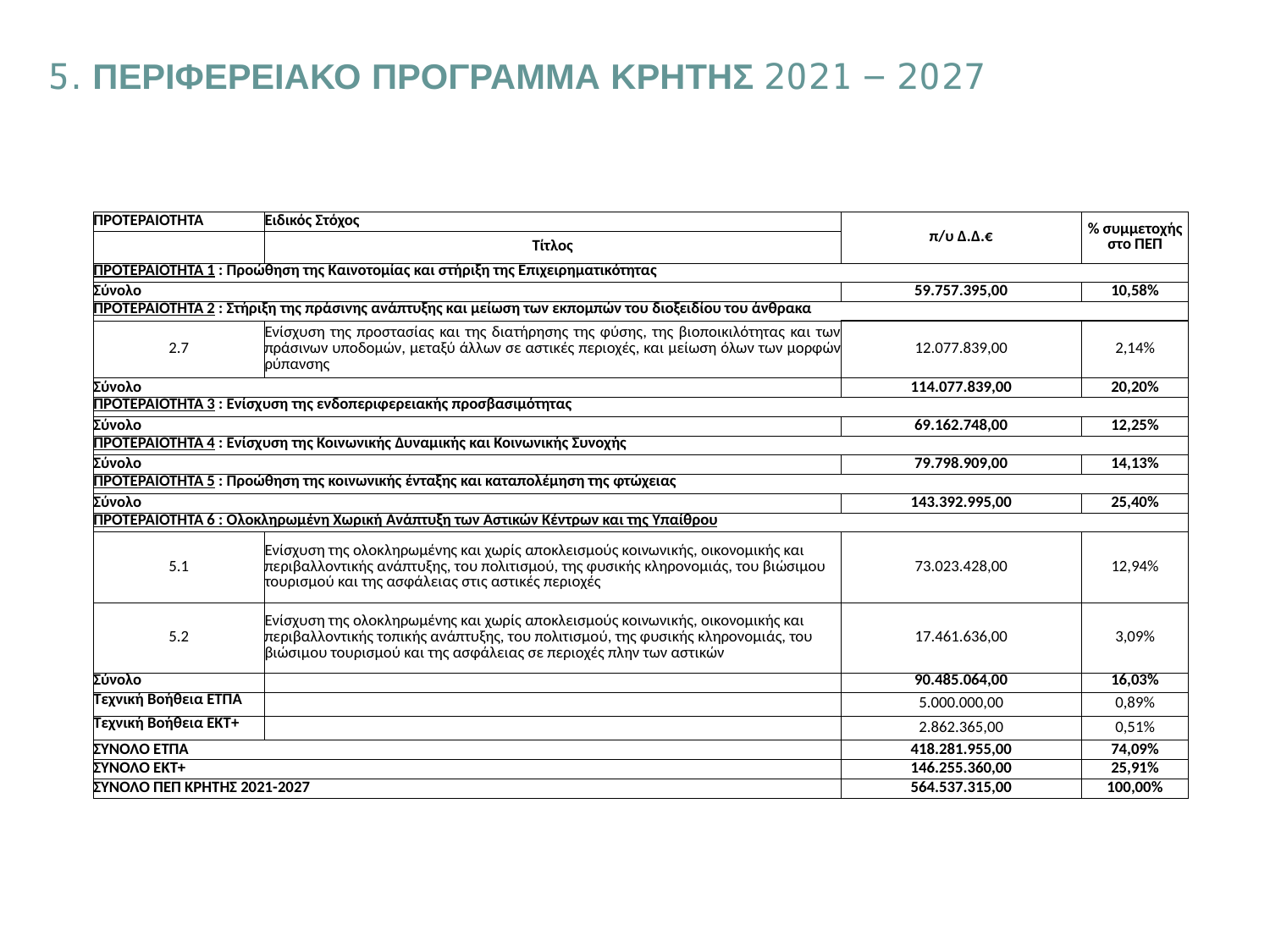

5. ΠΕΡΙΦΕΡΕΙΑΚΟ ΠΡΟΓΡΑΜΜΑ ΚΡΗΤΗΣ 2021 – 2027
| ΠΡΟΤΕΡΑΙΟΤΗΤΑ | Ειδικός Στόχος | π/υ Δ.Δ.€ | % συμμετοχής στο ΠΕΠ |
| --- | --- | --- | --- |
|  | Τίτλος |  |  |
| ΠΡΟΤΕΡΑΙΟΤΗΤΑ 1 : Προώθηση της Καινοτομίας και στήριξη της Επιχειρηματικότητας |  |  |  |
| Σύνολο |  | 59.757.395,00 | 10,58% |
| ΠΡΟΤΕΡΑΙΟΤΗΤΑ 2 : Στήριξη της πράσινης ανάπτυξης και μείωση των εκπομπών του διοξειδίου του άνθρακα |  |  |  |
| 2.7 | Ενίσχυση της προστασίας και της διατήρησης της φύσης, της βιοποικιλότητας και των πράσινων υποδομών, μεταξύ άλλων σε αστικές περιοχές, και μείωση όλων των μορφών ρύπανσης | 12.077.839,00 | 2,14% |
| Σύνολο |  | 114.077.839,00 | 20,20% |
| ΠΡΟΤΕΡΑΙΟΤΗΤΑ 3 : Ενίσχυση της ενδοπεριφερειακής προσβασιμότητας |  |  |  |
| Σύνολο |  | 69.162.748,00 | 12,25% |
| ΠΡΟΤΕΡΑΙΟΤΗΤΑ 4 : Ενίσχυση της Κοινωνικής Δυναμικής και Κοινωνικής Συνοχής |  |  |  |
| Σύνολο |  | 79.798.909,00 | 14,13% |
| ΠΡΟΤΕΡΑΙΟΤΗΤΑ 5 : Προώθηση της κοινωνικής ένταξης και καταπολέμηση της φτώχειας |  |  |  |
| Σύνολο |  | 143.392.995,00 | 25,40% |
| ΠΡΟΤΕΡΑΙΟΤΗΤΑ 6 : Ολοκληρωμένη Χωρική Ανάπτυξη των Αστικών Κέντρων και της Υπαίθρου |  |  |  |
| 5.1 | Ενίσχυση της ολοκληρωμένης και χωρίς αποκλεισμούς κοινωνικής, οικονομικής και περιβαλλοντικής ανάπτυξης, του πολιτισμού, της φυσικής κληρονομιάς, του βιώσιμου τουρισμού και της ασφάλειας στις αστικές περιοχές | 73.023.428,00 | 12,94% |
| 5.2 | Ενίσχυση της ολοκληρωμένης και χωρίς αποκλεισμούς κοινωνικής, οικονομικής και περιβαλλοντικής τοπικής ανάπτυξης, του πολιτισμού, της φυσικής κληρονομιάς, του βιώσιμου τουρισμού και της ασφάλειας σε περιοχές πλην των αστικών | 17.461.636,00 | 3,09% |
| Σύνολο |  | 90.485.064,00 | 16,03% |
| Τεχνική Βοήθεια ΕΤΠΑ |  | 5.000.000,00 | 0,89% |
| Τεχνική Βοήθεια ΕΚΤ+ |  | 2.862.365,00 | 0,51% |
| ΣΥΝΟΛΟ ΕΤΠΑ |  | 418.281.955,00 | 74,09% |
| ΣΥΝΟΛΟ ΕΚΤ+ |  | 146.255.360,00 | 25,91% |
| ΣΥΝΟΛΟ ΠΕΠ ΚΡΗΤΗΣ 2021-2027 |  | 564.537.315,00 | 100,00% |